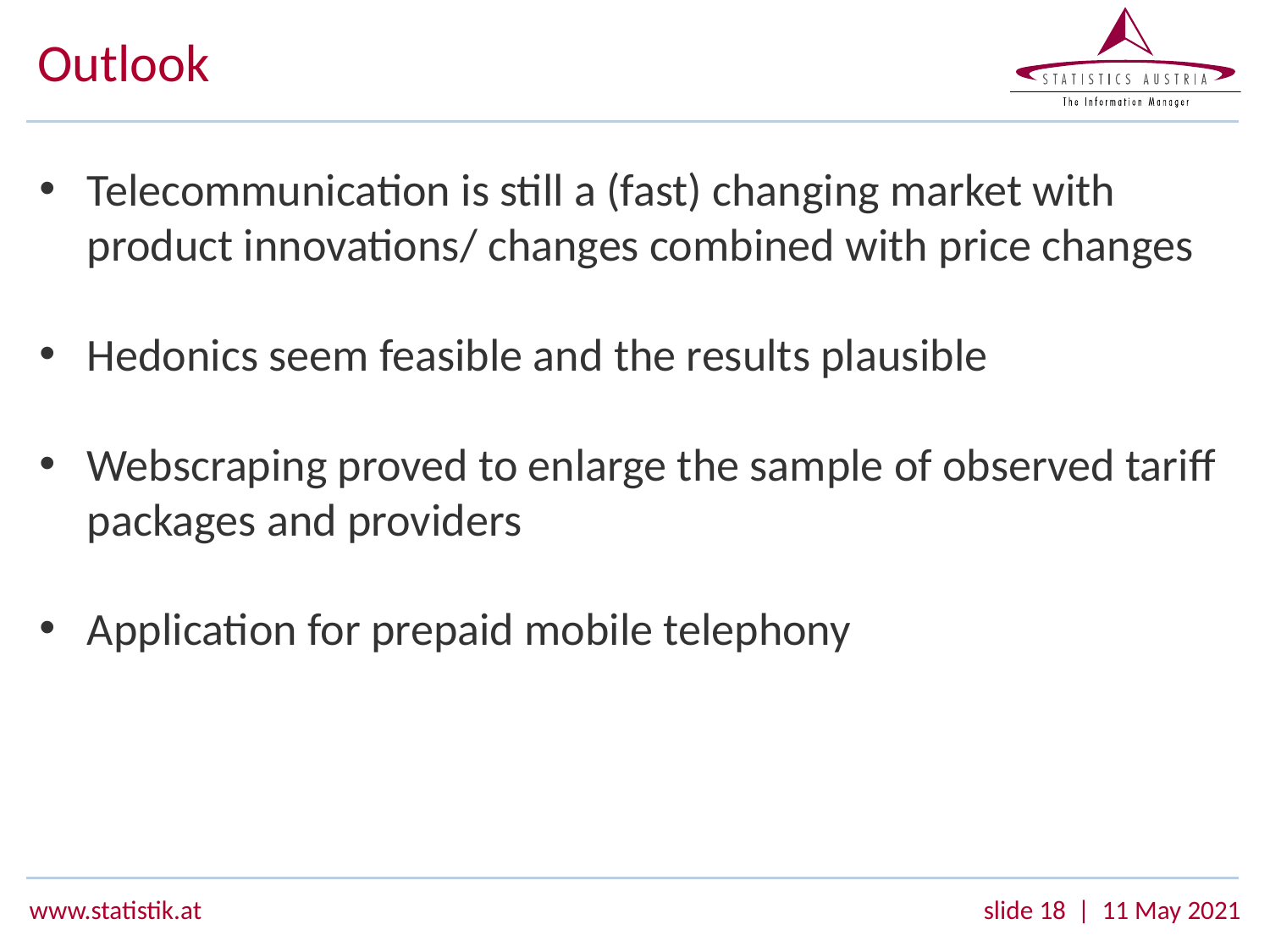

# Outlook
Telecommunication is still a (fast) changing market with product innovations/ changes combined with price changes
Hedonics seem feasible and the results plausible
Webscraping proved to enlarge the sample of observed tariff packages and providers
Application for prepaid mobile telephony